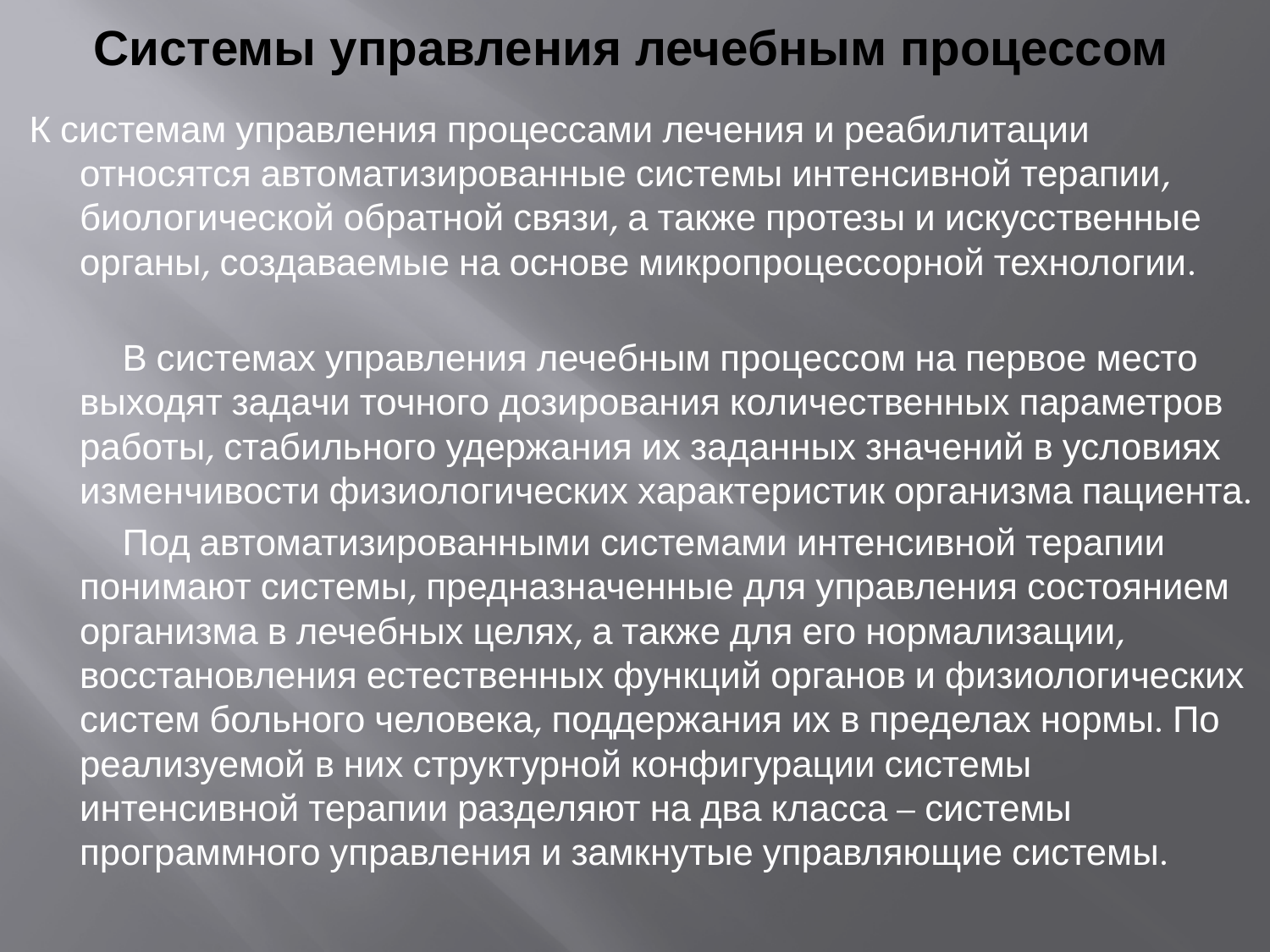

# Системы управления лечебным процессом
К системам управления процессами лечения и реабилитации относятся автоматизированные системы интенсивной терапии, биологической обратной связи, а также протезы и искусственные органы, создаваемые на основе микропроцессорной технологии.
          В системах управления лечебным процессом на первое место выходят задачи точного дозирования количественных параметров работы, стабильного удержания их заданных значений в условиях изменчивости физиологических характеристик организма пациента.
          Под автоматизированными системами интенсивной терапии понимают системы, предназначенные для управления состоянием организма в лечебных целях, а также для его нормализации, восстановления естественных функций органов и физиологических систем больного человека, поддержания их в пределах нормы. По реализуемой в них структурной конфигурации системы интенсивной терапии разделяют на два класса – системы программного управления и замкнутые управляющие системы.